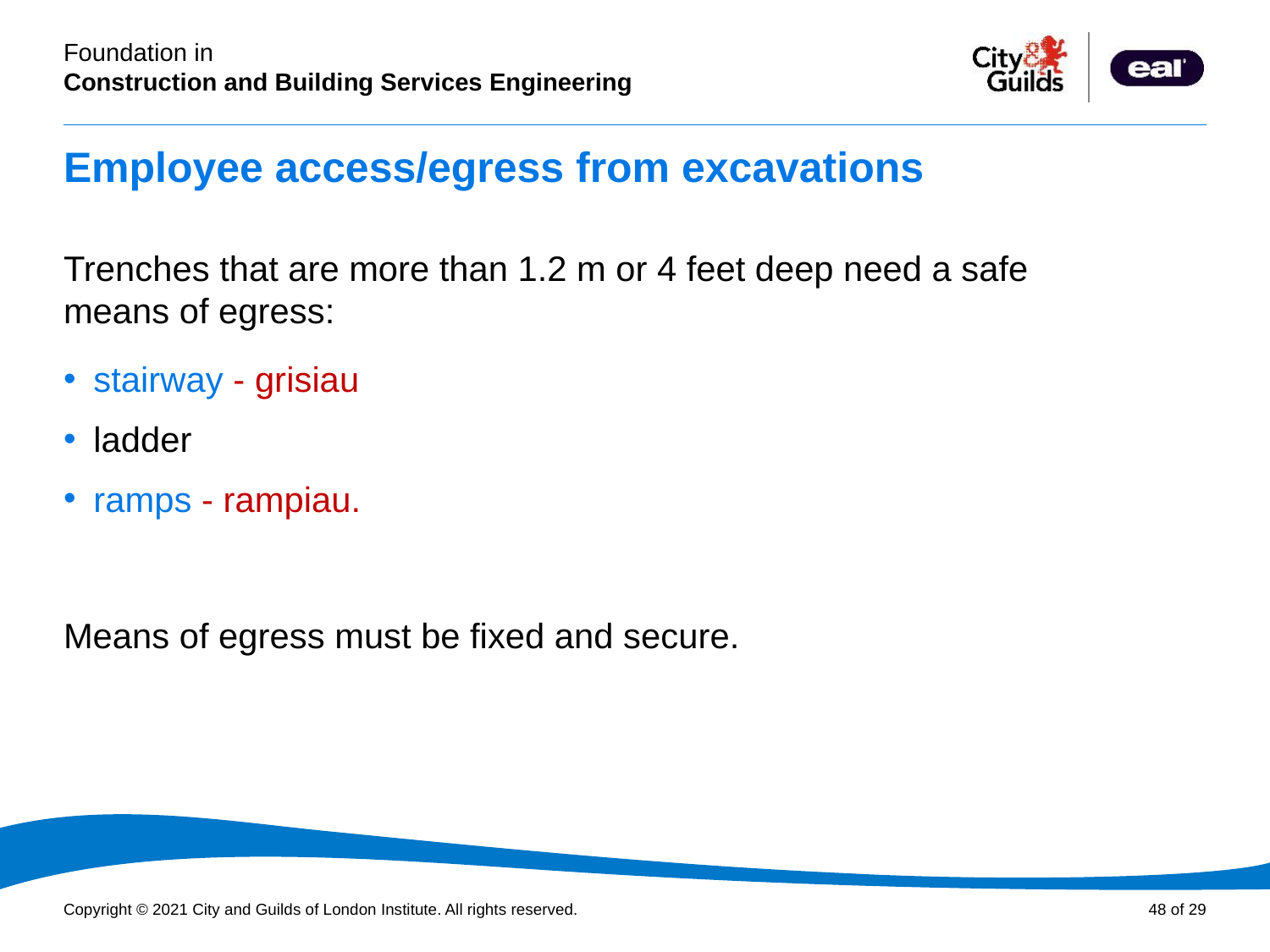

# Employee access/egress from excavations
Trenches that are more than 1.2 m or 4 feet deep need a safe means of egress:
stairway - grisiau
ladder
ramps - rampiau.

Means of egress must be fixed and secure.